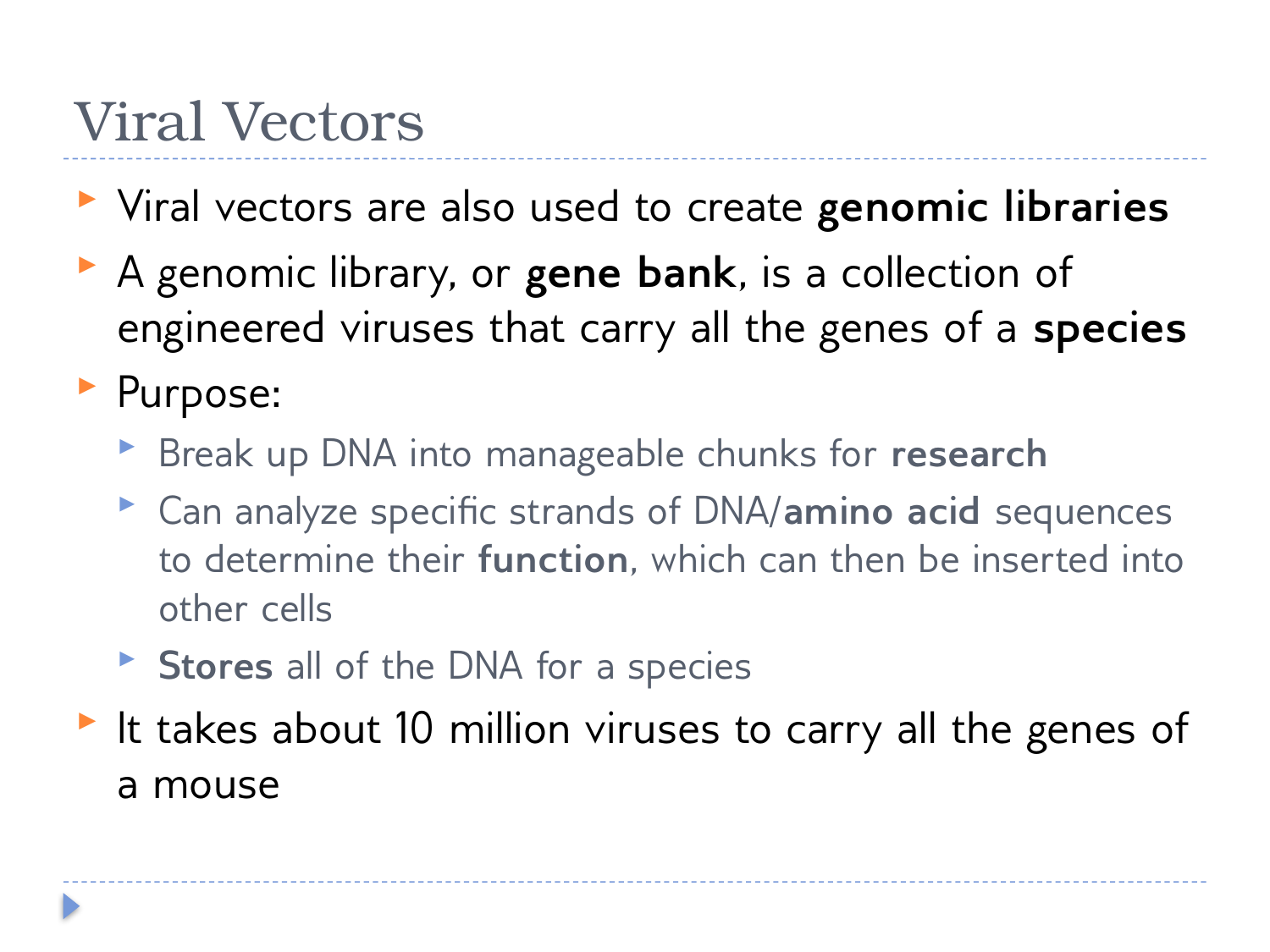

# Viral Vectors
Viral vectors are also used to create genomic libraries
A genomic library, or gene bank, is a collection of engineered viruses that carry all the genes of a species
Purpose:
Break up DNA into manageable chunks for research
Can analyze specific strands of DNA/amino acid sequences to determine their function, which can then be inserted into other cells
Stores all of the DNA for a species
It takes about 10 million viruses to carry all the genes of a mouse